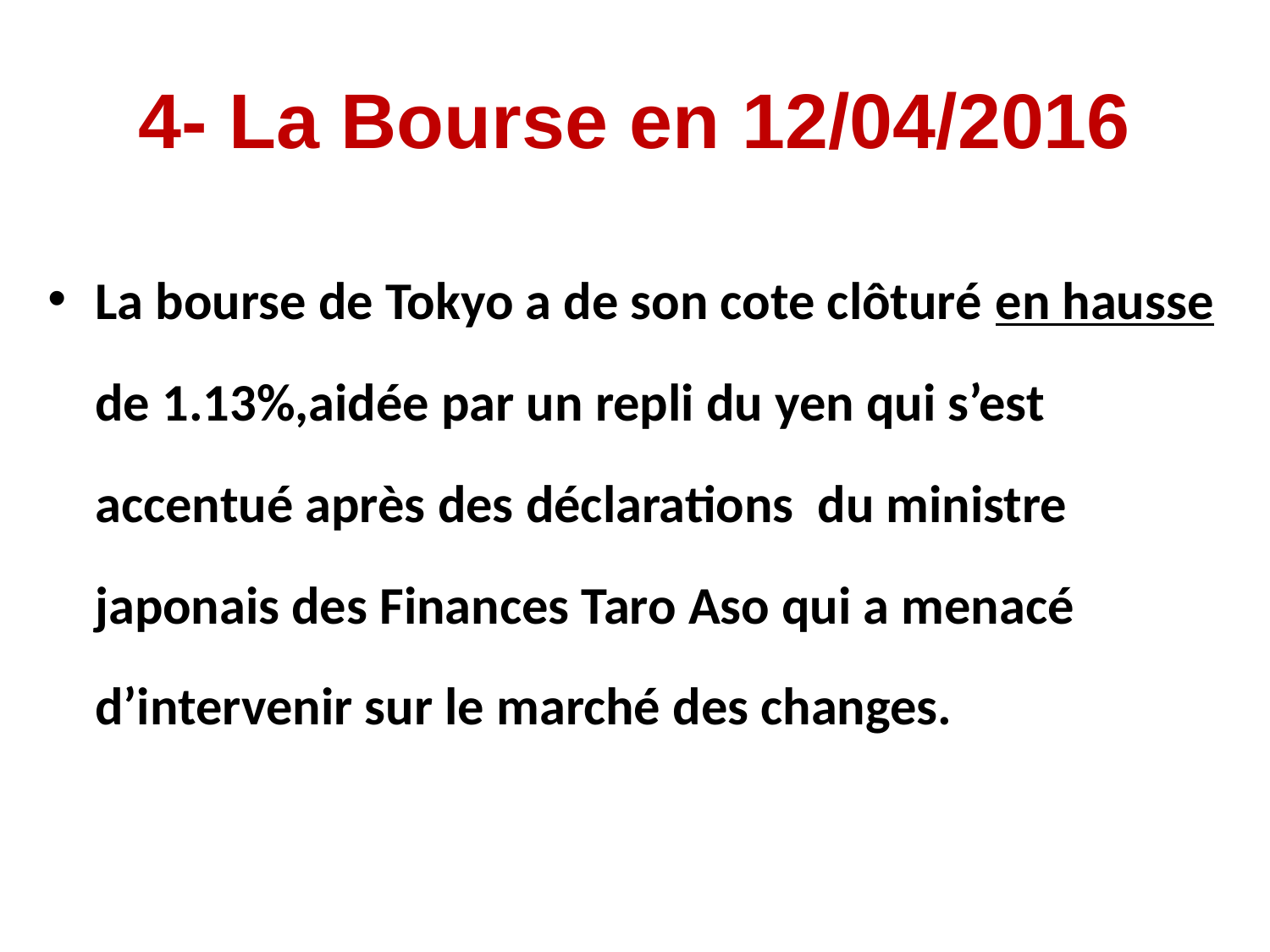

# 4- La Bourse en 12/04/2016
La bourse de Tokyo a de son cote clôturé en hausse de 1.13%,aidée par un repli du yen qui s’est accentué après des déclarations  du ministre japonais des Finances Taro Aso qui a menacé d’intervenir sur le marché des changes.